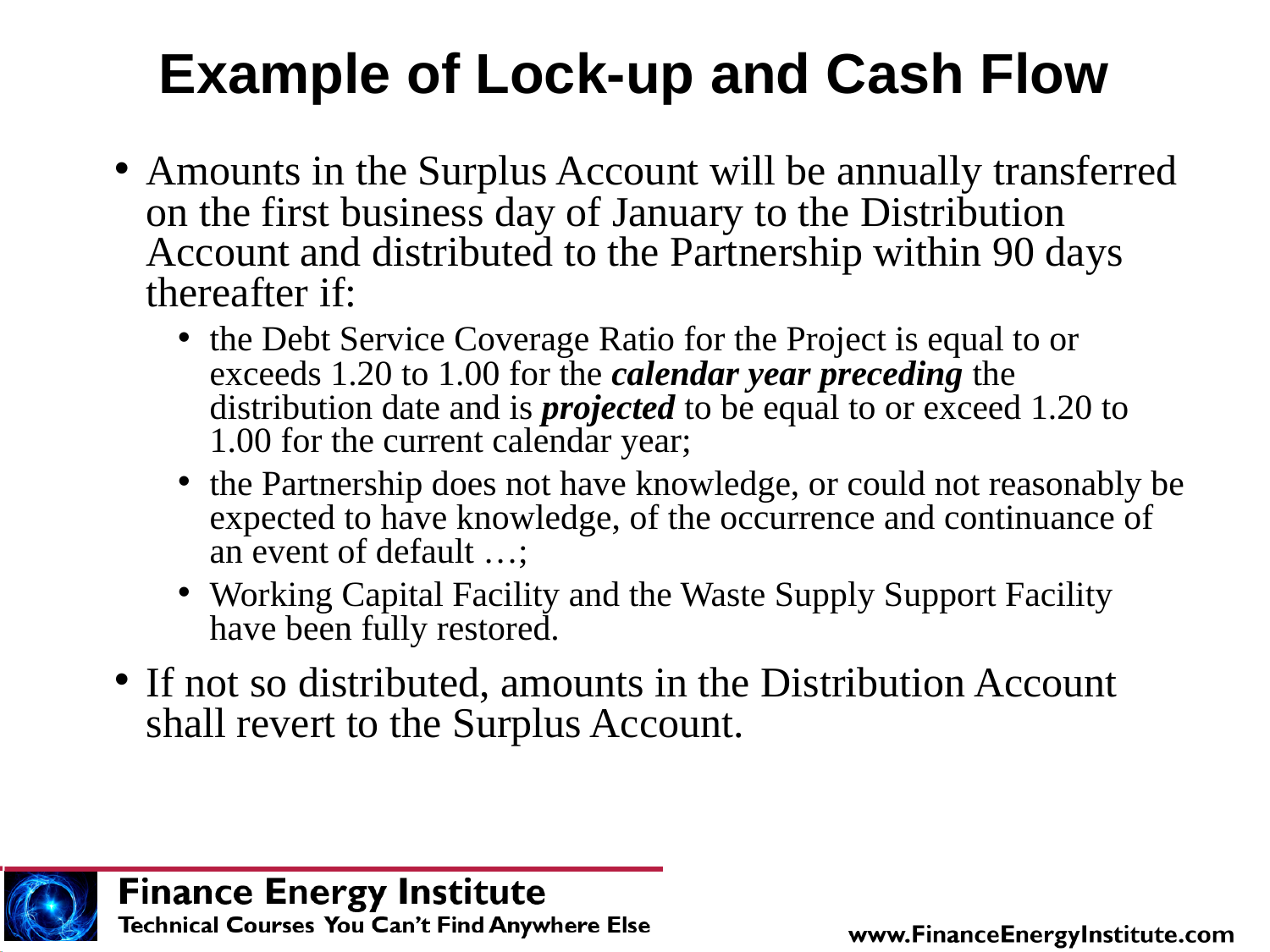

# Example of Lock-up and Cash Flow
Amounts in the Surplus Account will be annually transferred on the first business day of January to the Distribution Account and distributed to the Partnership within 90 days thereafter if:
the Debt Service Coverage Ratio for the Project is equal to or exceeds 1.20 to 1.00 for the calendar year preceding the distribution date and is projected to be equal to or exceed 1.20 to 1.00 for the current calendar year;
the Partnership does not have knowledge, or could not reasonably be expected to have knowledge, of the occurrence and continuance of an event of default …;
Working Capital Facility and the Waste Supply Support Facility have been fully restored.
If not so distributed, amounts in the Distribution Account shall revert to the Surplus Account.